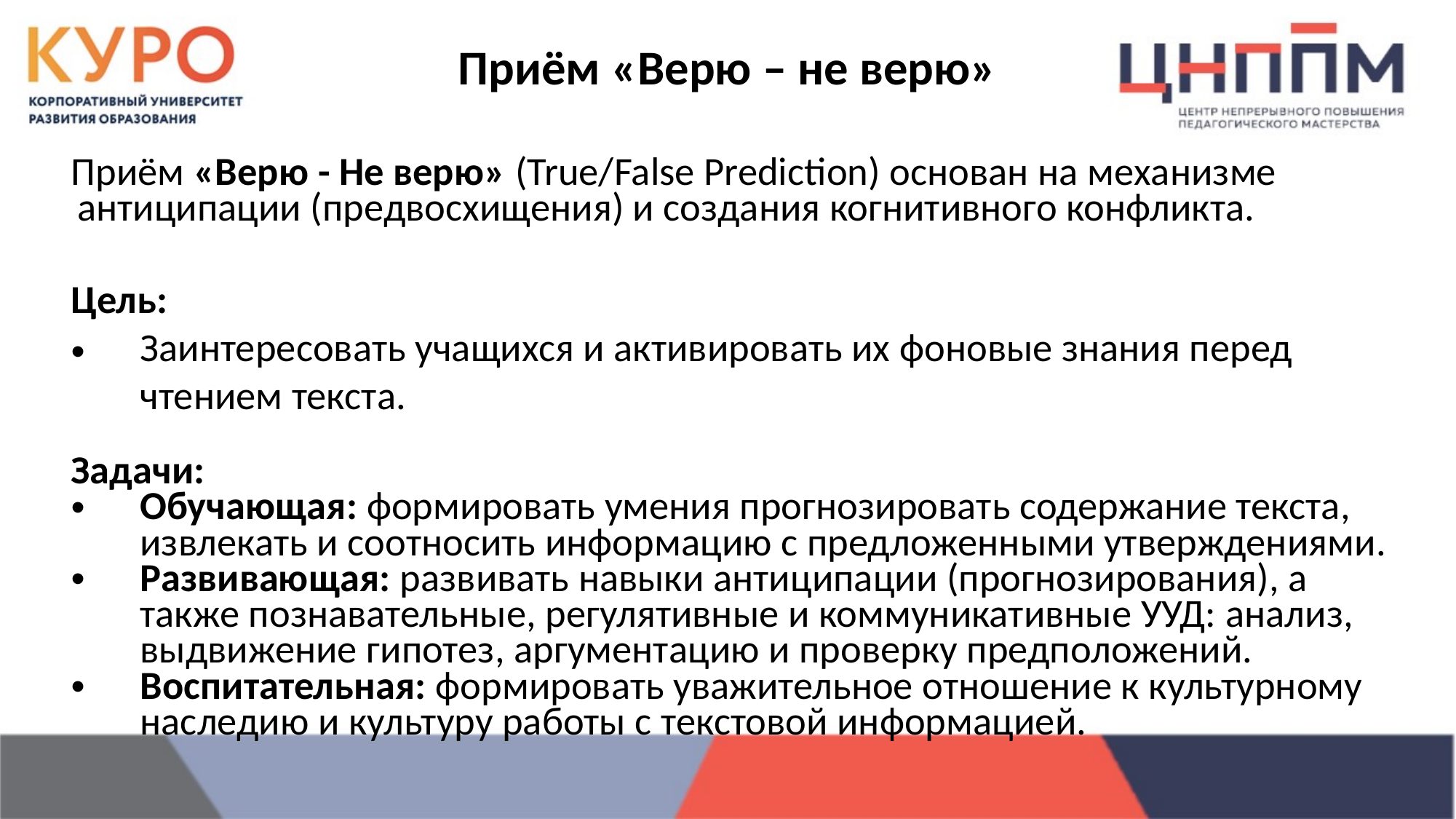

# Приём «Верю – не верю»
Приём «Верю - Не верю» (True/False Prediction) основан на механизме антиципации (предвосхищения) и создания когнитивного конфликта.

Цель:
Заинтересовать учащихся и активировать их фоновые знания перед чтением текста.

Задачи:
Обучающая: формировать умения прогнозировать содержание текста, извлекать и соотносить информацию с предложенными утверждениями.
Развивающая: развивать навыки антиципации (прогнозирования), а также познавательные, регулятивные и коммуникативные УУД: анализ, выдвижение гипотез, аргументацию и проверку предположений.
Воспитательная: формировать уважительное отношение к культурному наследию и культуру работы с текстовой информацией.